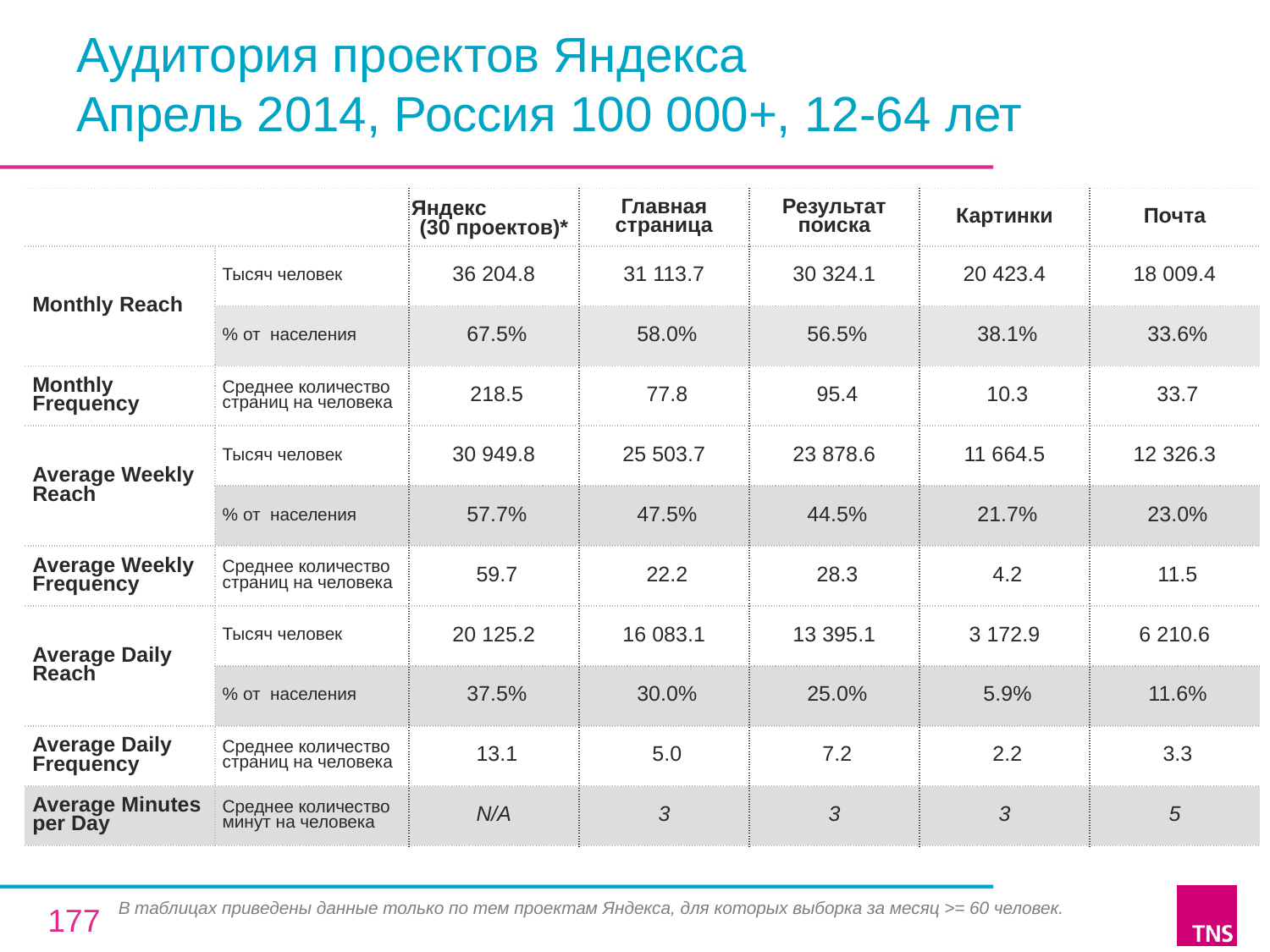

# Аудитория проектов Яндекса Апрель 2014, Россия 100 000+, 12-64 лет
|  |  | Яндекс (30 проектов)\* | Главная страница | Результат поиска | Картинки | Почта |
| --- | --- | --- | --- | --- | --- | --- |
| Monthly Reach | Тысяч человек | 36 204.8 | 31 113.7 | 30 324.1 | 20 423.4 | 18 009.4 |
|  | % от населения | 67.5% | 58.0% | 56.5% | 38.1% | 33.6% |
| Monthly Frequency | Среднее количество страниц на человека | 218.5 | 77.8 | 95.4 | 10.3 | 33.7 |
| Average Weekly Reach | Тысяч человек | 30 949.8 | 25 503.7 | 23 878.6 | 11 664.5 | 12 326.3 |
|  | % от населения | 57.7% | 47.5% | 44.5% | 21.7% | 23.0% |
| Average Weekly Frequency | Среднее количество страниц на человека | 59.7 | 22.2 | 28.3 | 4.2 | 11.5 |
| Average Daily Reach | Тысяч человек | 20 125.2 | 16 083.1 | 13 395.1 | 3 172.9 | 6 210.6 |
|  | % от населения | 37.5% | 30.0% | 25.0% | 5.9% | 11.6% |
| Average Daily Frequency | Среднее количество страниц на человека | 13.1 | 5.0 | 7.2 | 2.2 | 3.3 |
| Average Minutes per Day | Среднее количество минут на человека | N/A | 3 | 3 | 3 | 5 |
В таблицах приведены данные только по тем проектам Яндекса, для которых выборка за месяц >= 60 человек.
177